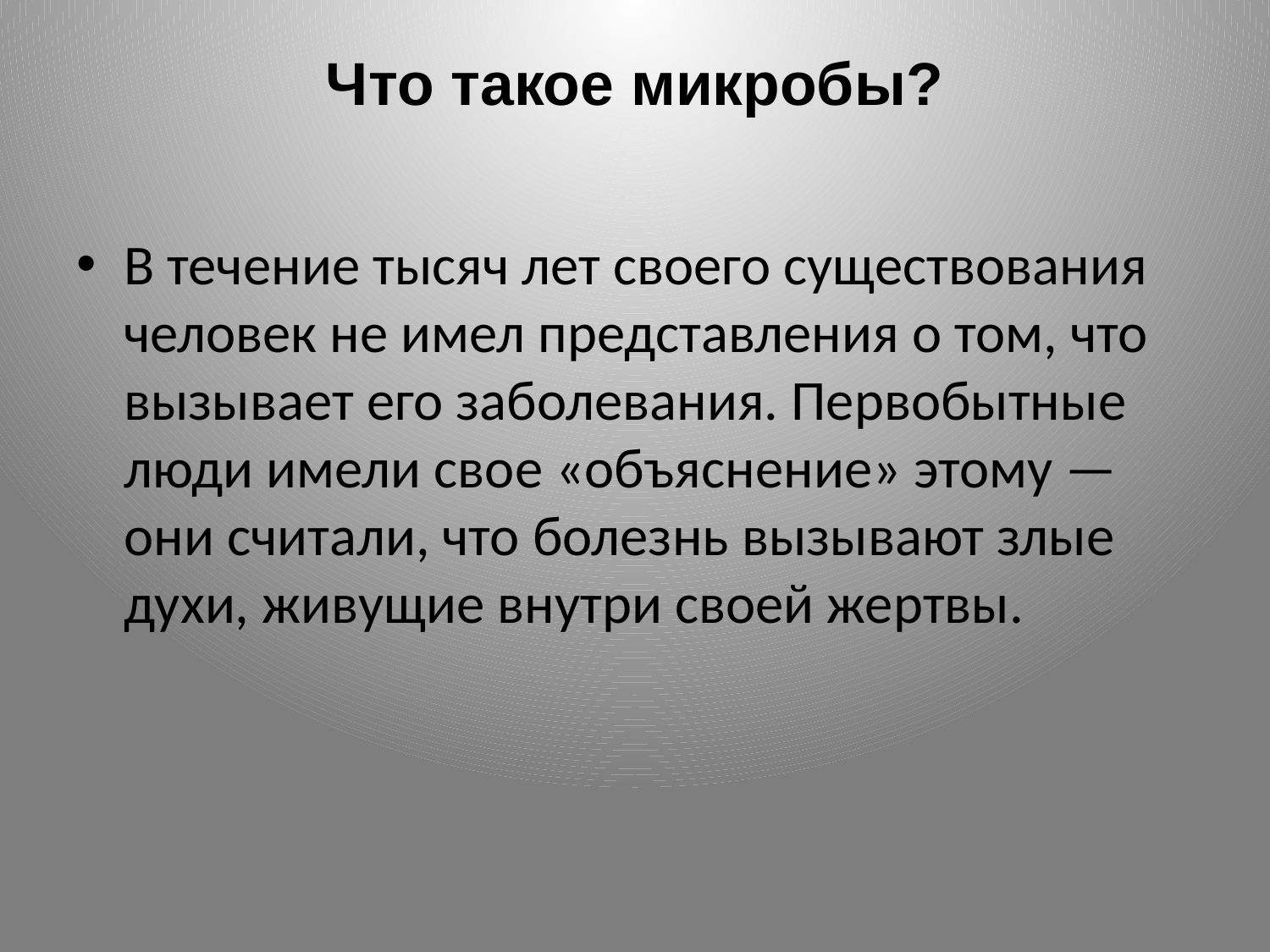

# Что такое микробы?
В течение тысяч лет своего существования человек не имел представления о том, что вызывает его заболевания. Первобытные люди имели свое «объяснение» этому — они считали, что болезнь вызывают злые духи, живущие внутри своей жертвы.